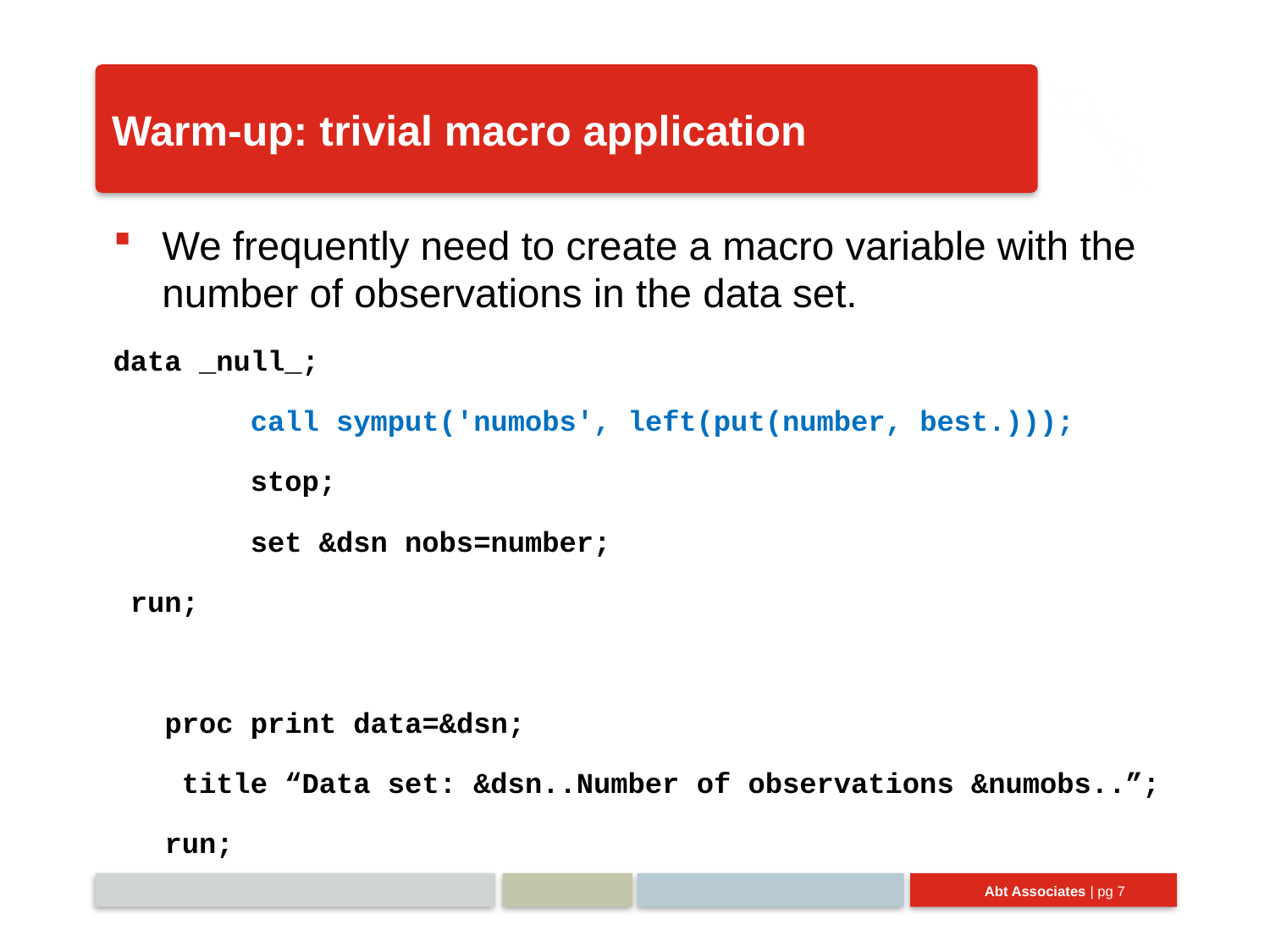

# Warm-up: trivial macro application
We frequently need to create a macro variable with the number of observations in the data set.
data _null_;
        call symput('numobs', left(put(number, best.)));
        stop;
        set &dsn nobs=number;
 run;

   proc print data=&dsn;
    title “Data set: &dsn..Number of observations &numobs..”;
   run;